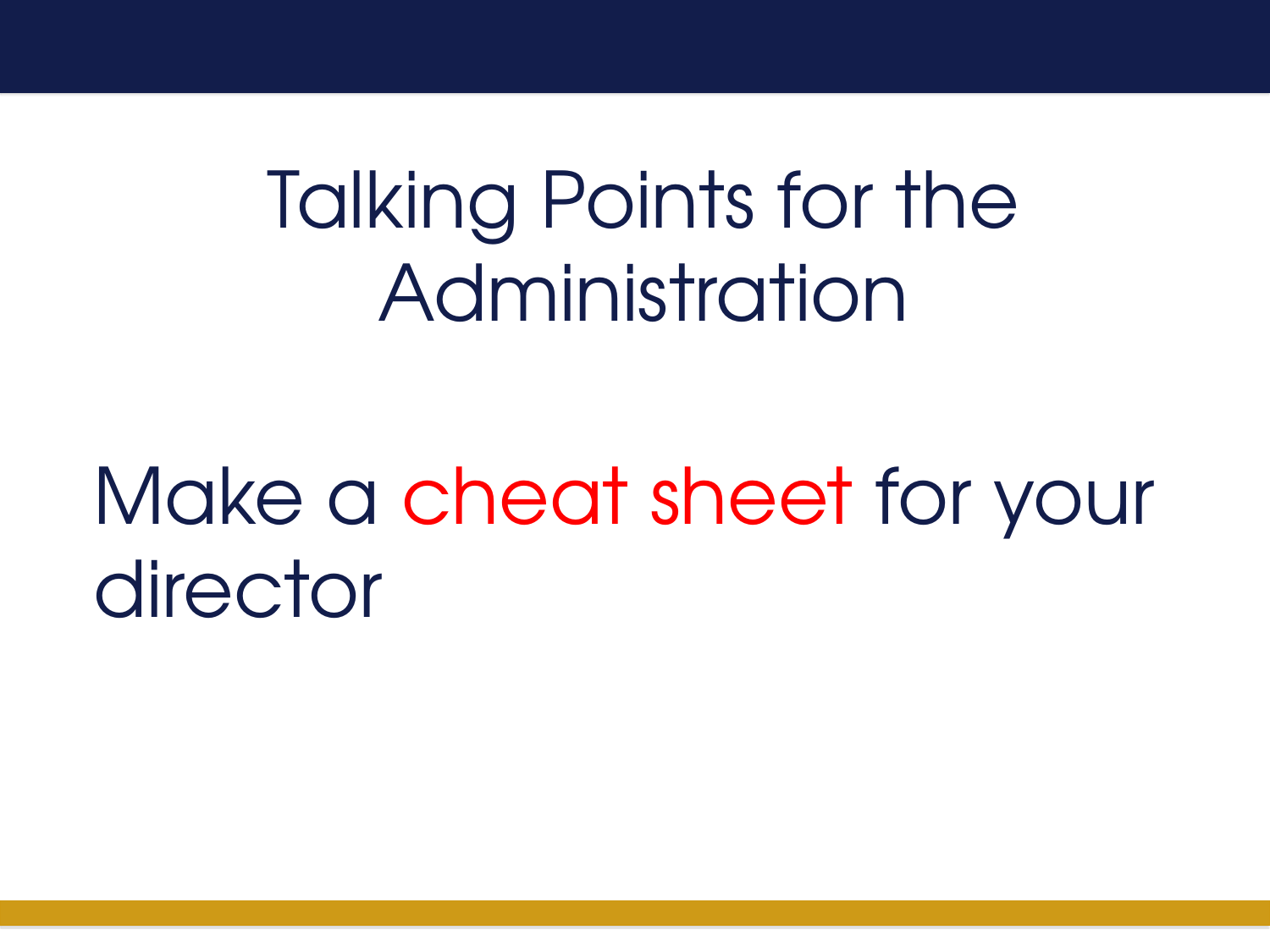

# Talking Points for the Administration
Make a cheat sheet for your director